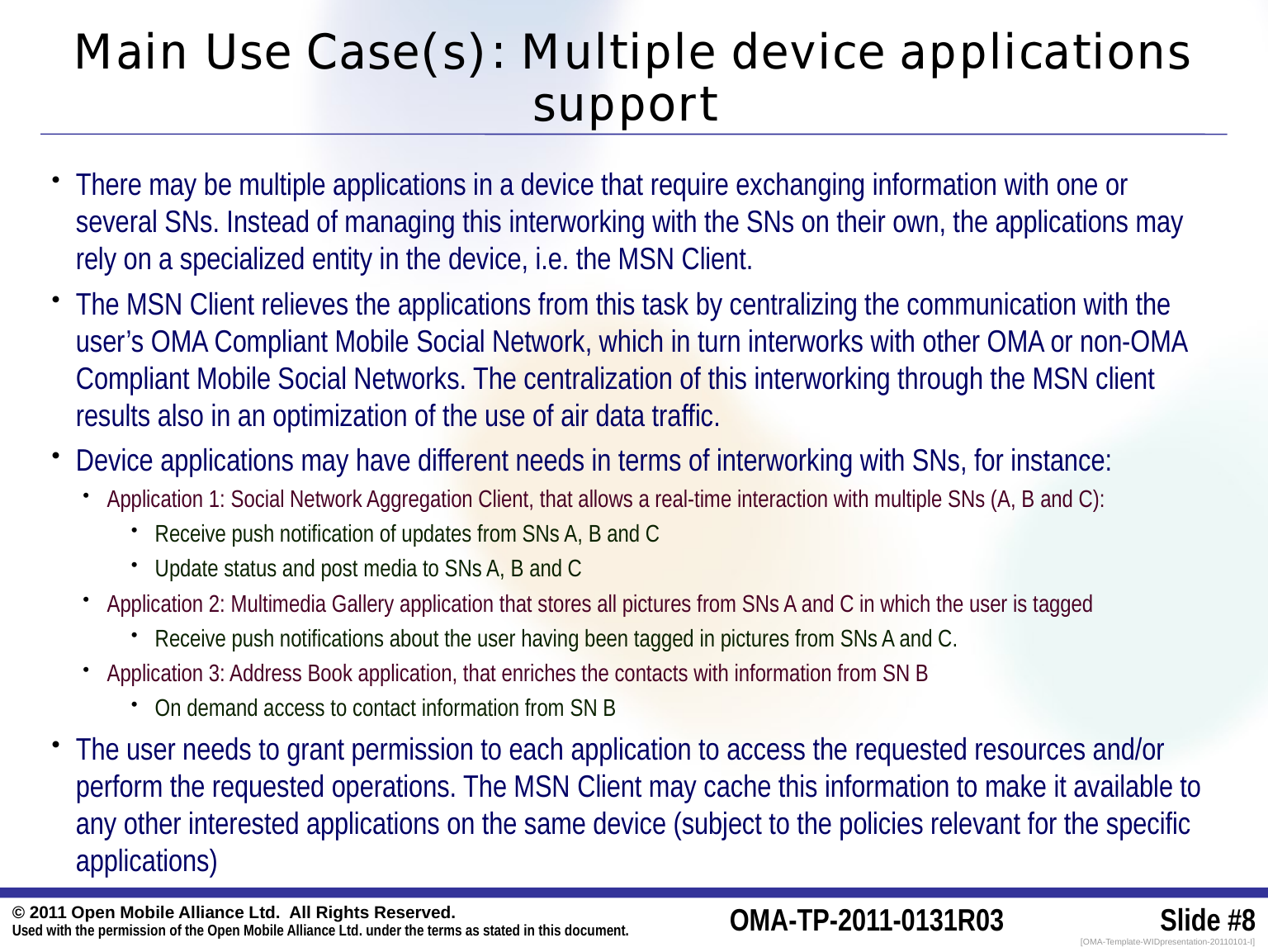

# Main Use Case(s): Multiple device applications support
There may be multiple applications in a device that require exchanging information with one or several SNs. Instead of managing this interworking with the SNs on their own, the applications may rely on a specialized entity in the device, i.e. the MSN Client.
The MSN Client relieves the applications from this task by centralizing the communication with the user’s OMA Compliant Mobile Social Network, which in turn interworks with other OMA or non-OMA Compliant Mobile Social Networks. The centralization of this interworking through the MSN client results also in an optimization of the use of air data traffic.
Device applications may have different needs in terms of interworking with SNs, for instance:
Application 1: Social Network Aggregation Client, that allows a real-time interaction with multiple SNs (A, B and C):
Receive push notification of updates from SNs A, B and C
Update status and post media to SNs A, B and C
Application 2: Multimedia Gallery application that stores all pictures from SNs A and C in which the user is tagged
Receive push notifications about the user having been tagged in pictures from SNs A and C.
Application 3: Address Book application, that enriches the contacts with information from SN B
On demand access to contact information from SN B
The user needs to grant permission to each application to access the requested resources and/or perform the requested operations. The MSN Client may cache this information to make it available to any other interested applications on the same device (subject to the policies relevant for the specific applications)